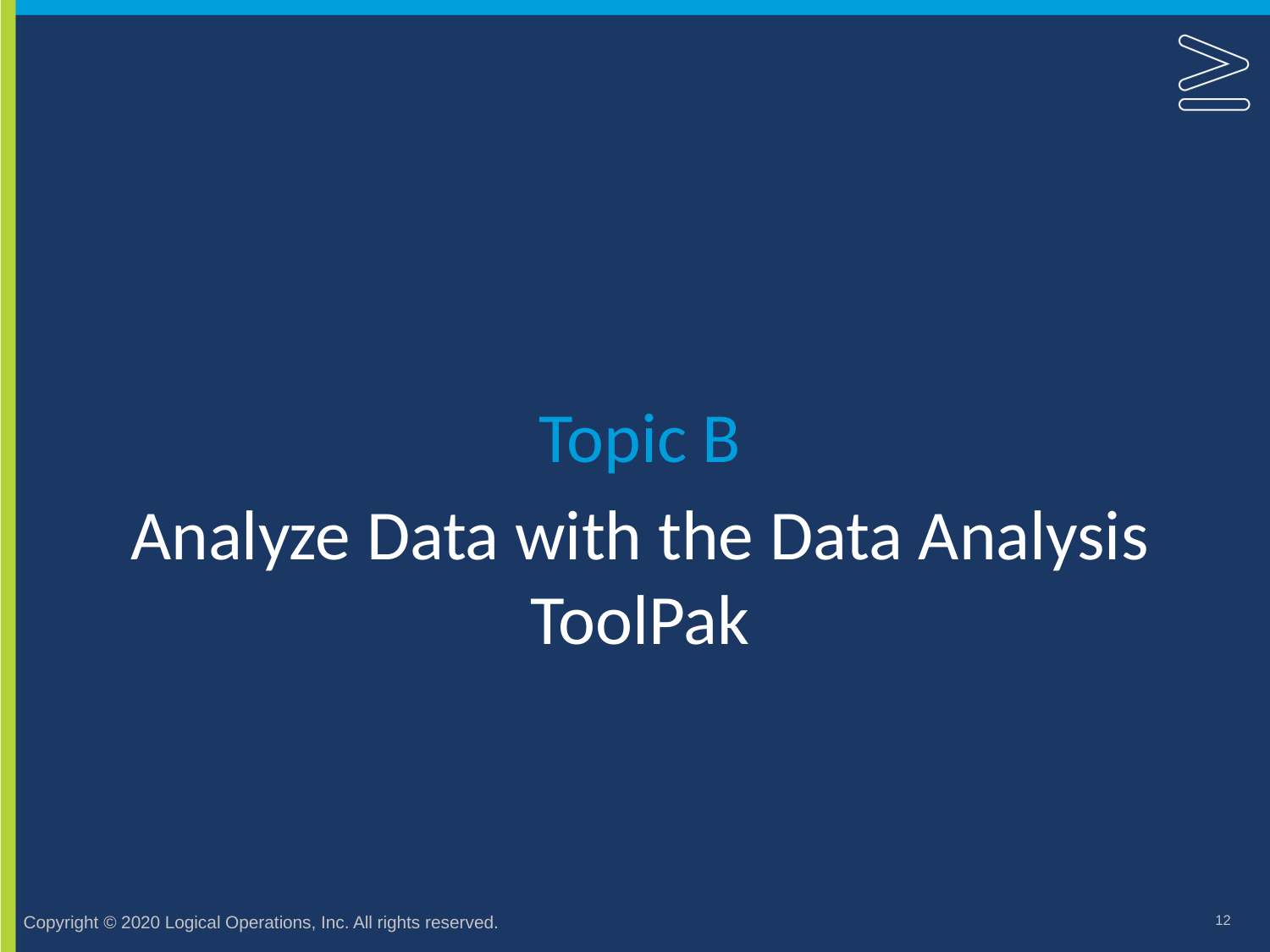

Topic B
# Analyze Data with the Data Analysis ToolPak
12